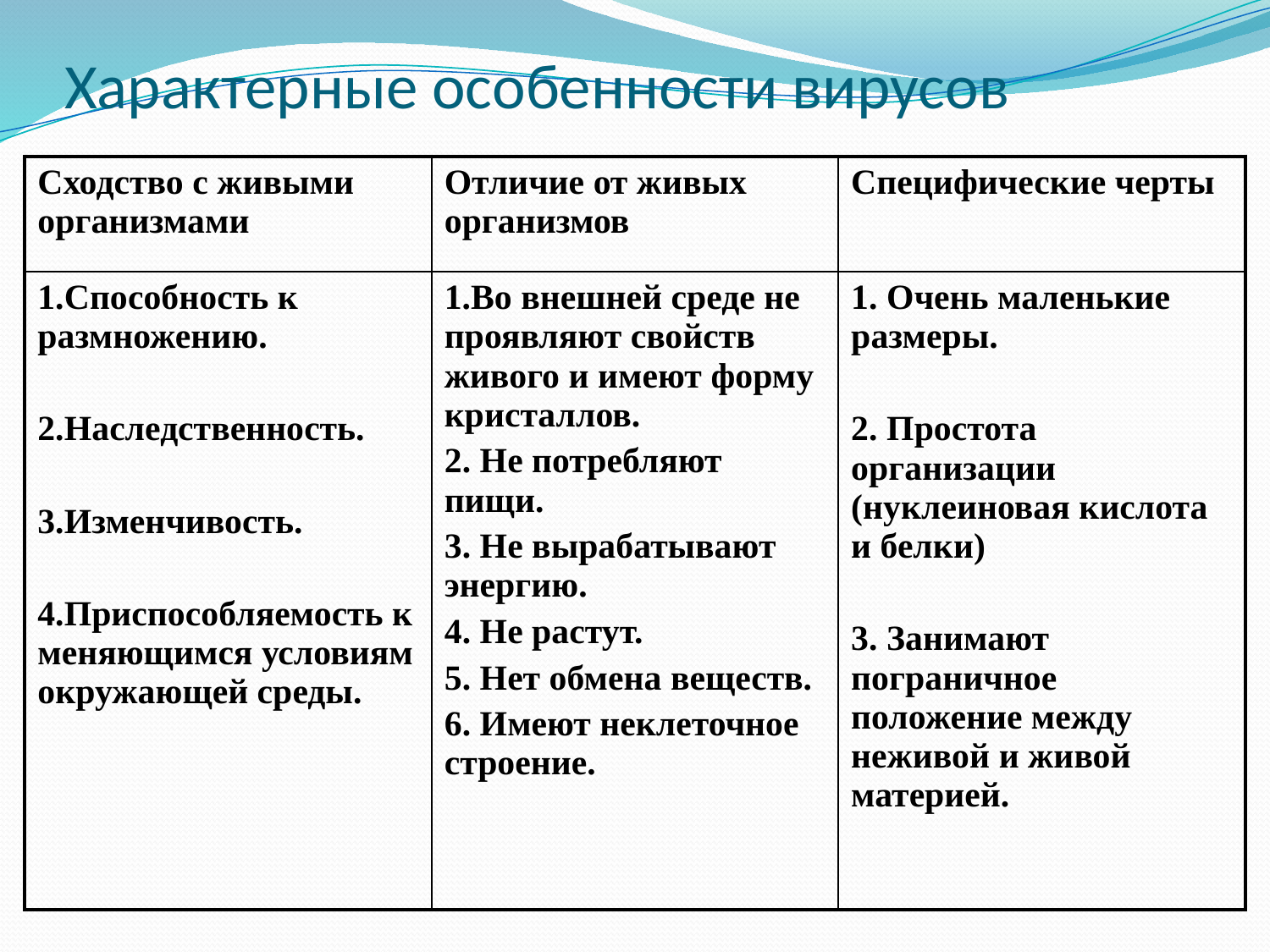

Характерные особенности вирусов
| Сходство с живыми организмами | Отличие от живых организмов | Специфические черты |
| --- | --- | --- |
| Способность к размножению. Наследственность. Изменчивость. Приспособляемость к меняющимся условиям окружающей среды. | Во внешней среде не проявляют свойств живого и имеют форму кристаллов. 2. Не потребляют пищи. 3. Не вырабатывают энергию. 4. Не растут. 5. Нет обмена веществ. 6. Имеют неклеточное строение. | 1. Очень маленькие размеры. 2. Простота организации (нуклеиновая кислота и белки) 3. Занимают пограничное положение между неживой и живой материей. |